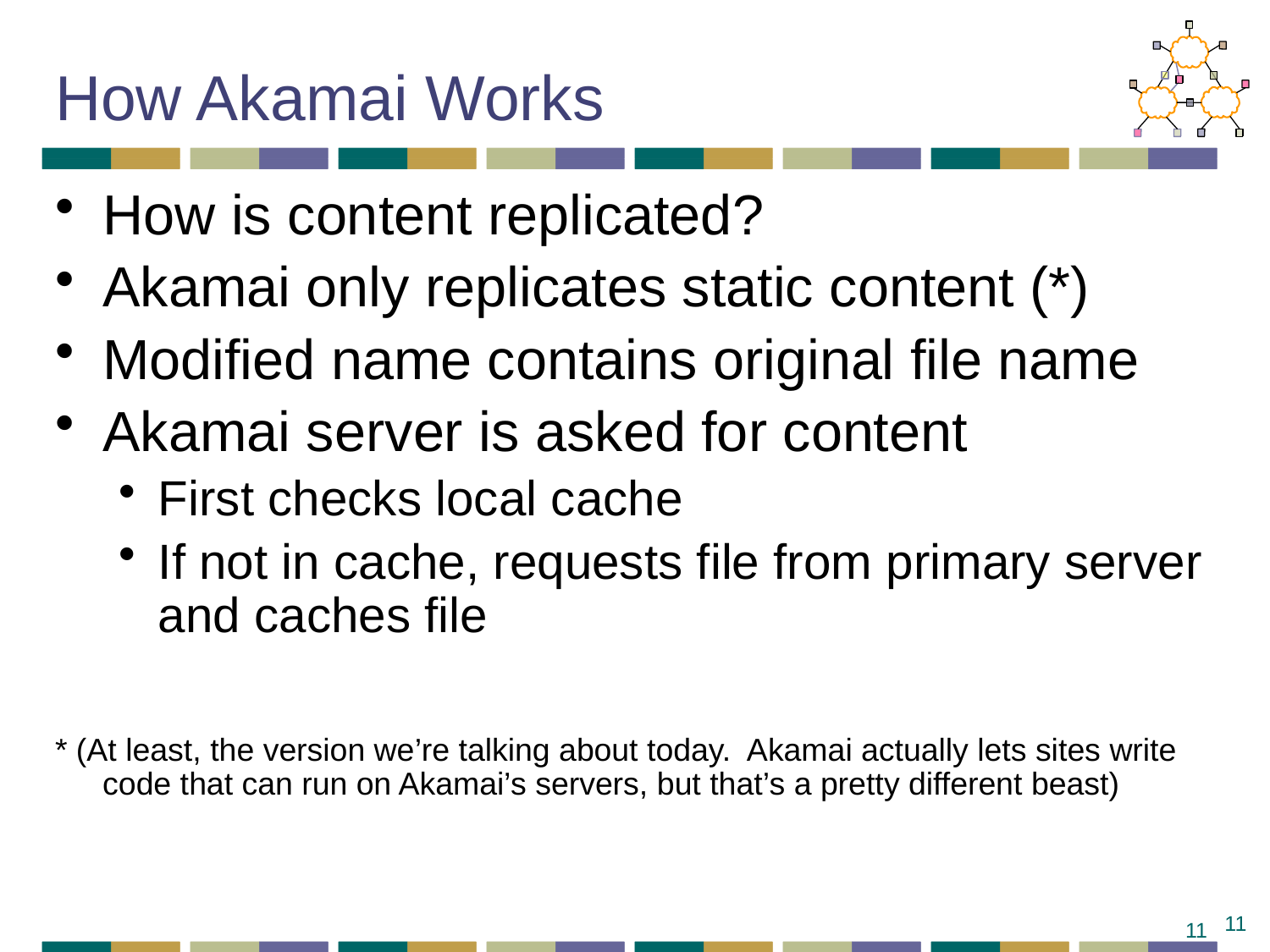

# How Akamai Works
How is content replicated?
Akamai only replicates static content (*)
Modified name contains original file name
Akamai server is asked for content
First checks local cache
If not in cache, requests file from primary server and caches file

* (At least, the version we’re talking about today.  Akamai actually lets sites write code that can run on Akamai’s servers, but that’s a pretty different beast)

11
11